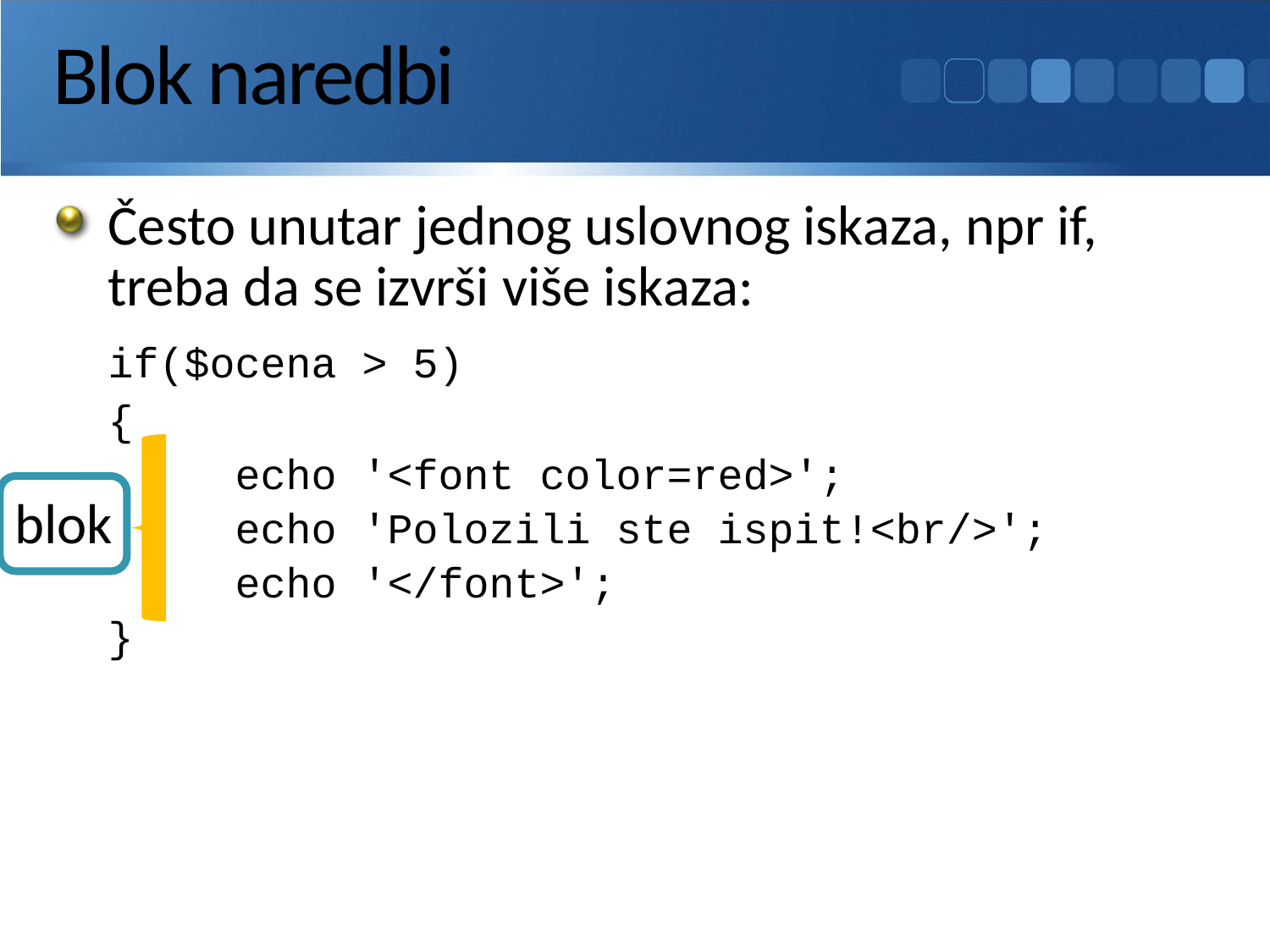

# Blok naredbi
Često unutar jednog uslovnog iskaza, npr if, treba da se izvrši više iskaza:
	if($ocena > 5)
	{
		echo '<font color=red>';
		echo 'Polozili ste ispit!<br/>';
		echo '</font>';
	}

blok
Uvod u PHP
07.10.2006.
99